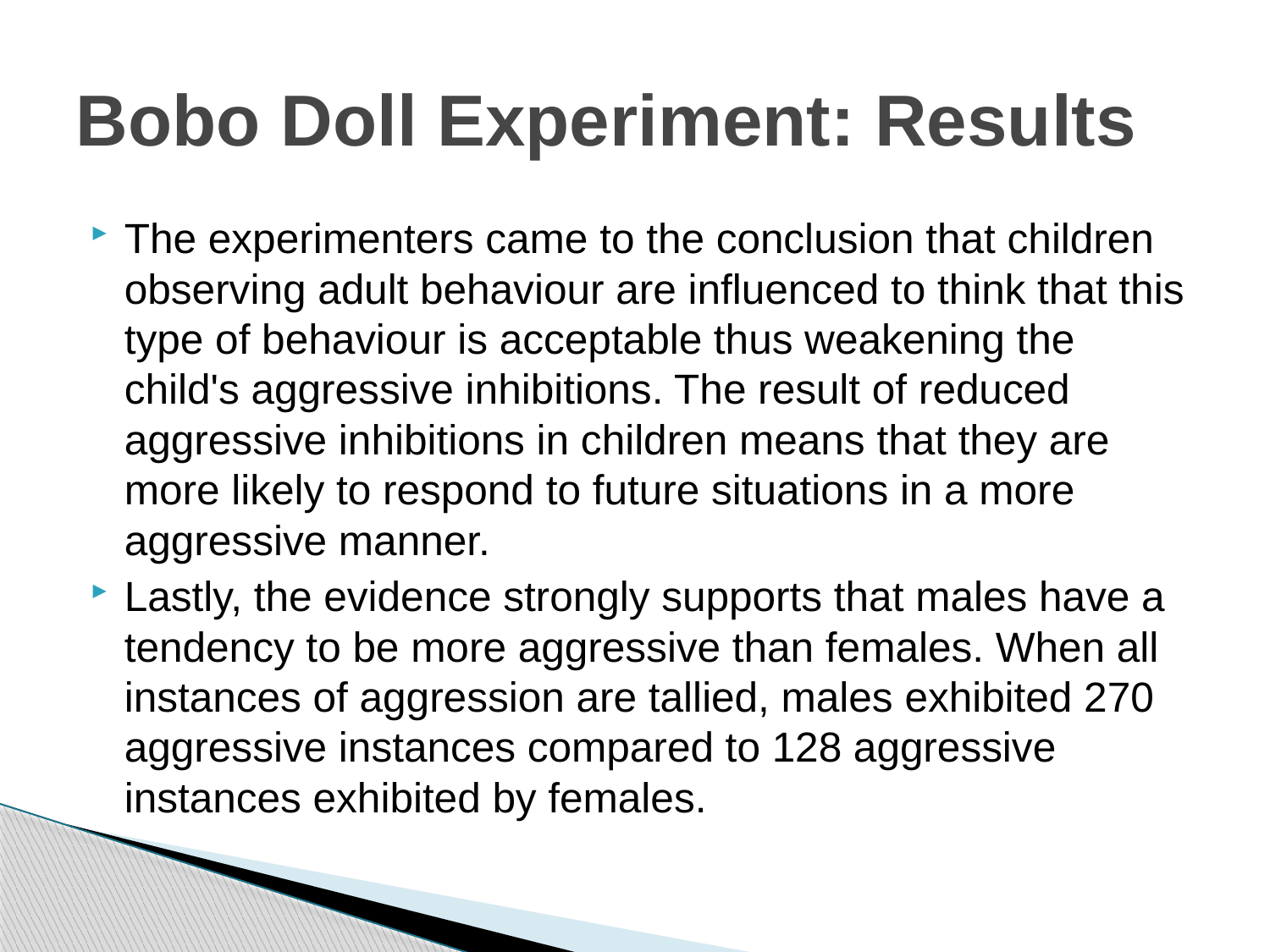

# Bobo Doll Experiment: Results
The experimenters came to the conclusion that children observing adult behaviour are influenced to think that this type of behaviour is acceptable thus weakening the child's aggressive inhibitions. The result of reduced aggressive inhibitions in children means that they are more likely to respond to future situations in a more aggressive manner.
Lastly, the evidence strongly supports that males have a tendency to be more aggressive than females. When all instances of aggression are tallied, males exhibited 270 aggressive instances compared to 128 aggressive instances exhibited by females.